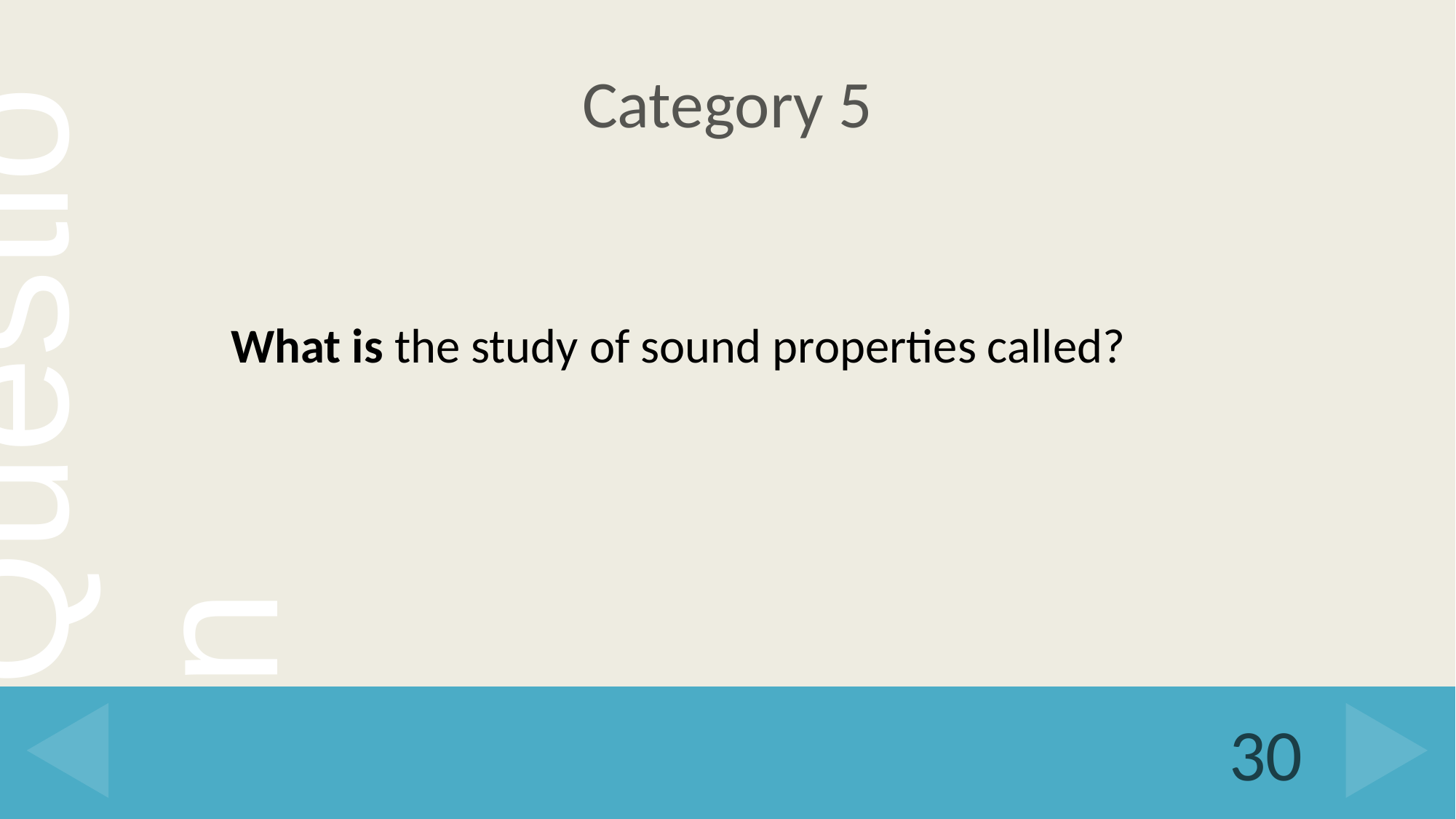

# Category 5
What is the study of sound properties called?
30